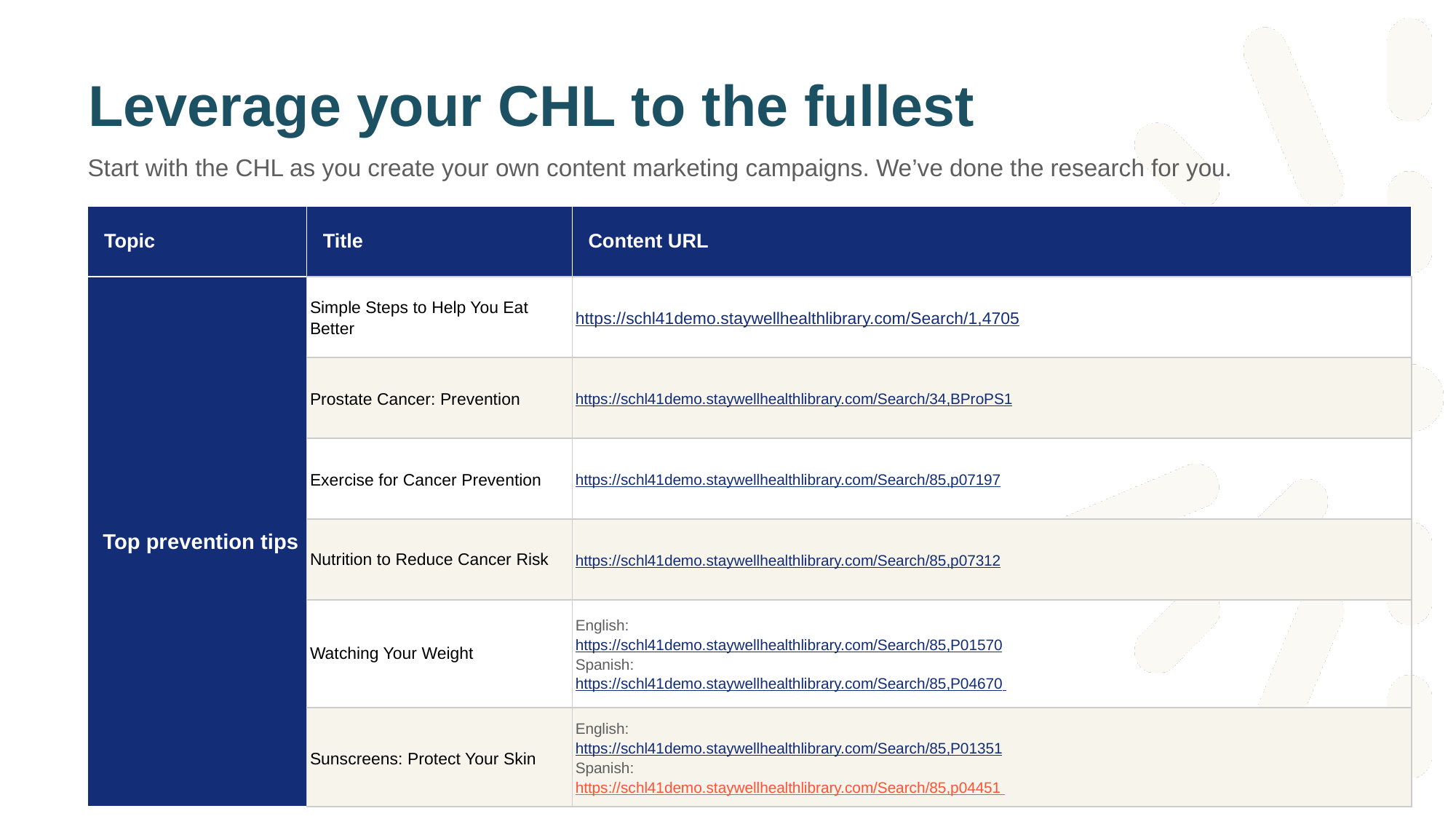

# Leverage your CHL to the fullest
Start with the CHL as you create your own content marketing campaigns. We’ve done the research for you.
| Topic | Title | Content URL |
| --- | --- | --- |
| Top prevention tips | Simple Steps to Help You Eat Better | https://schl41demo.staywellhealthlibrary.com/Search/1,4705 |
|  | Prostate Cancer: Prevention | https://schl41demo.staywellhealthlibrary.com/Search/34,BProPS1 |
|  | Exercise for Cancer Prevention | https://schl41demo.staywellhealthlibrary.com/Search/85,p07197 |
|  | Nutrition to Reduce Cancer Risk | https://schl41demo.staywellhealthlibrary.com/Search/85,p07312 |
|  | Watching Your Weight | English: https://schl41demo.staywellhealthlibrary.com/Search/85,P01570 Spanish: https://schl41demo.staywellhealthlibrary.com/Search/85,P04670 |
|  | Sunscreens: Protect Your Skin | English: https://schl41demo.staywellhealthlibrary.com/Search/85,P01351 Spanish: https://schl41demo.staywellhealthlibrary.com/Search/85,p04451 |